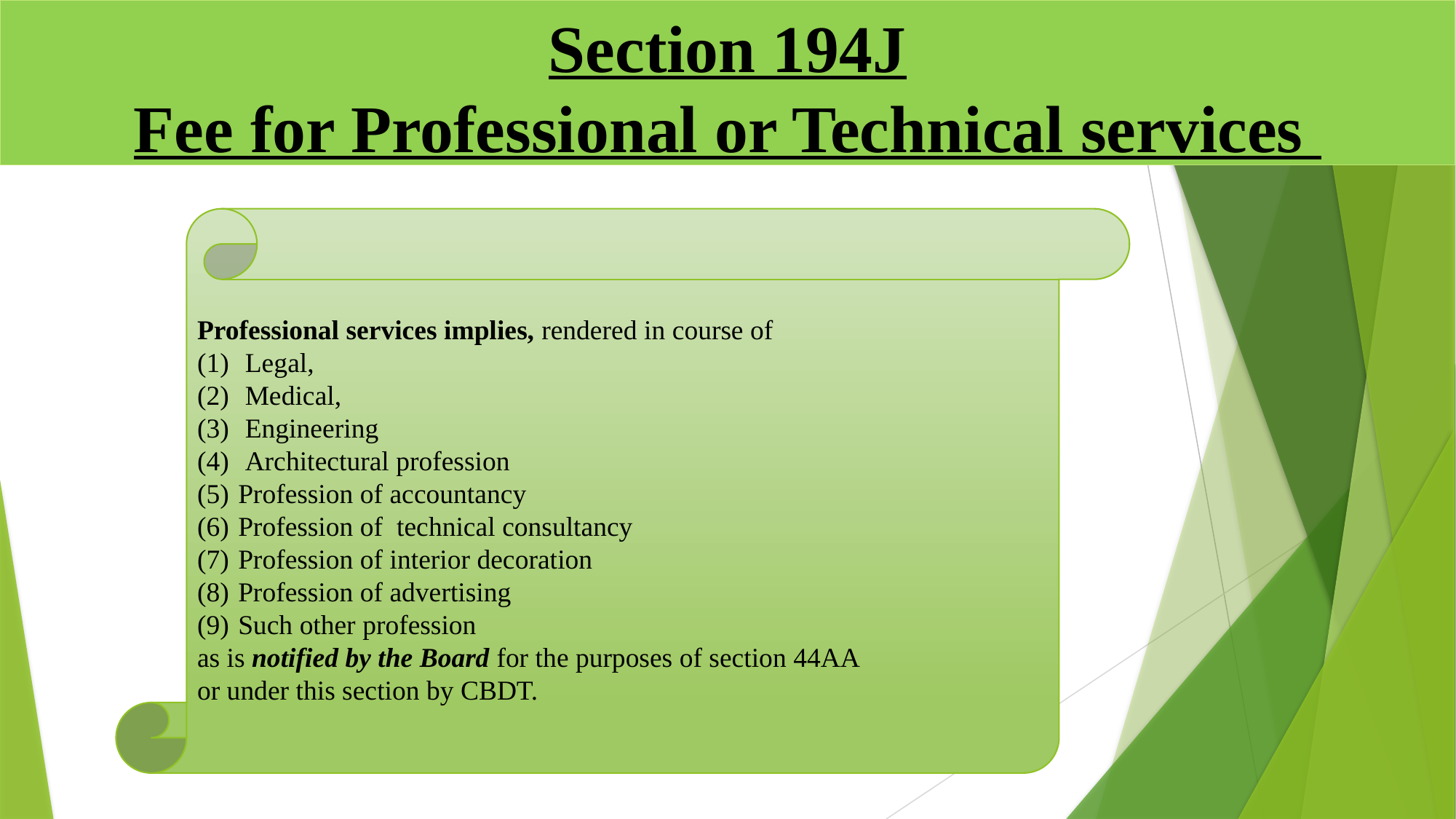

# Section 194J Fee for Professional or Technical services
Professional services implies, rendered in course of
 Legal,
 Medical,
 Engineering
 Architectural profession
Profession of accountancy
Profession of  technical consultancy
Profession of interior decoration
Profession of advertising
Such other profession
as is notified by the Board for the purposes of section 44AA
or under this section by CBDT.